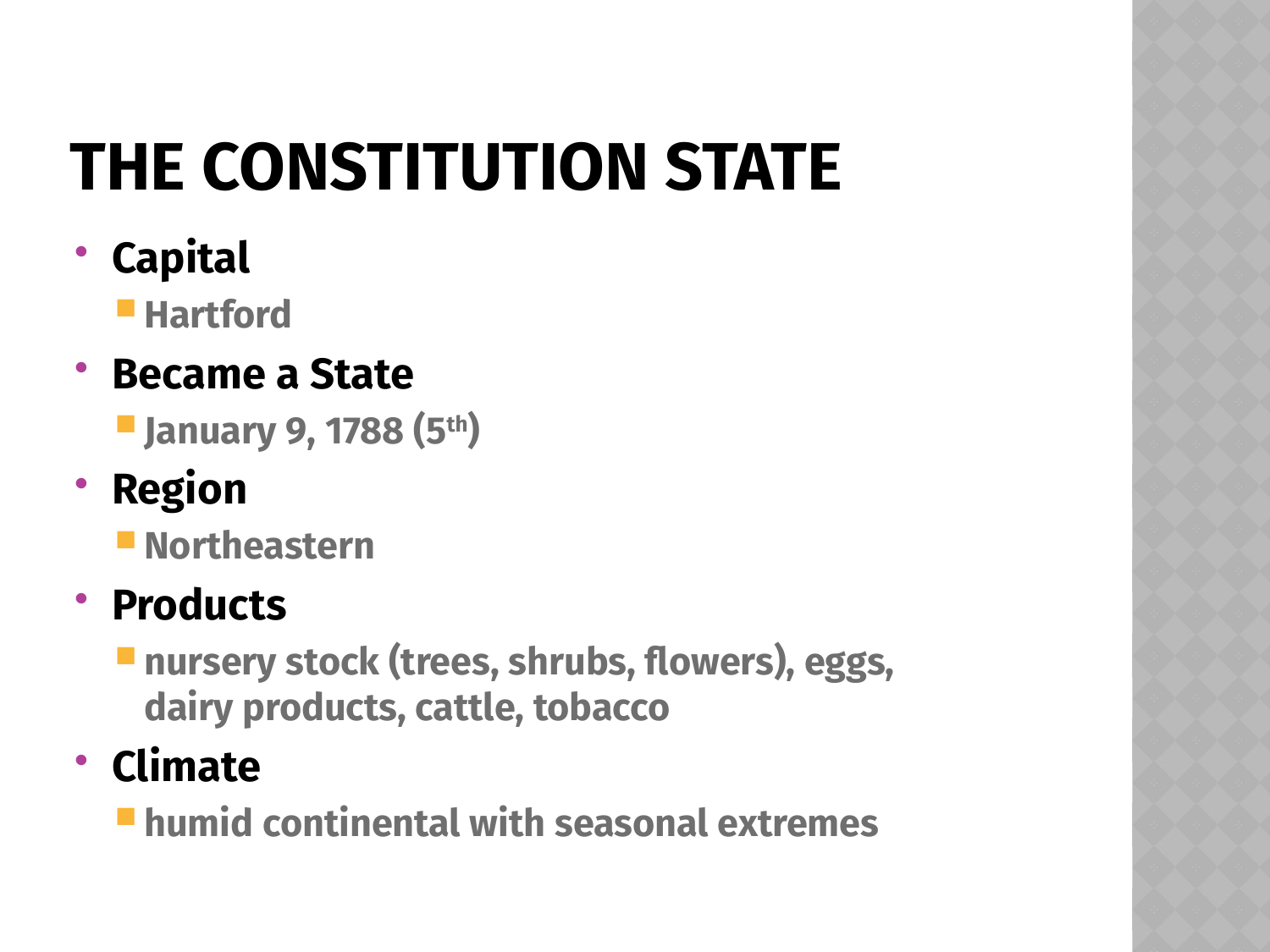

# The Constitution state
Capital
Hartford
Became a State
January 9, 1788 (5th)
Region
Northeastern
Products
nursery stock (trees, shrubs, flowers), eggs, 
dairy products, cattle, tobacco
Climate
humid continental with seasonal extremes